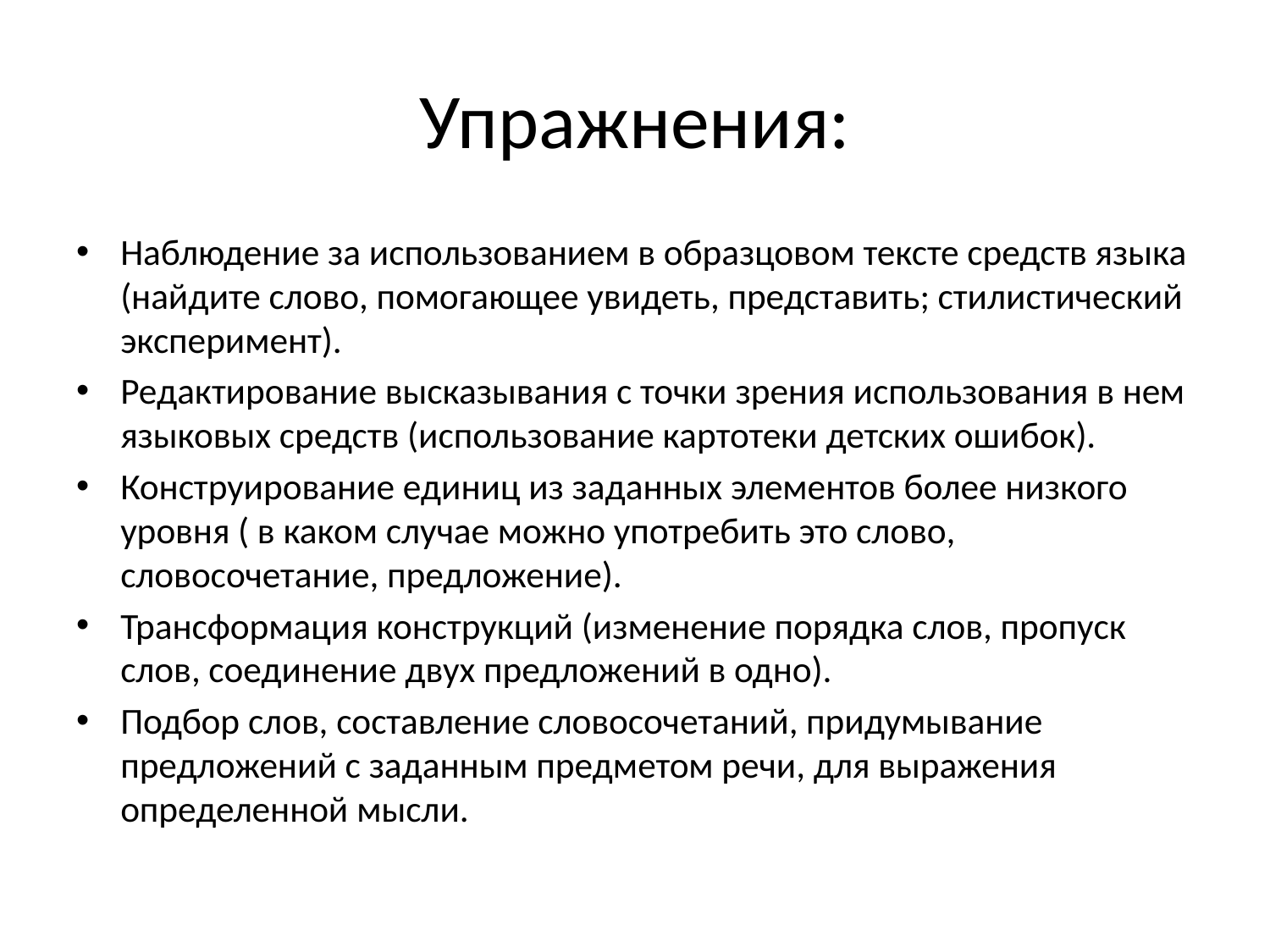

# Упражнения:
Наблюдение за использованием в образцовом тексте средств языка (найдите слово, помогающее увидеть, представить; стилистический эксперимент).
Редактирование высказывания с точки зрения использования в нем языковых средств (использование картотеки детских ошибок).
Конструирование единиц из заданных элементов более низкого уровня ( в каком случае можно употребить это слово, словосочетание, предложение).
Трансформация конструкций (изменение порядка слов, пропуск слов, соединение двух предложений в одно).
Подбор слов, составление словосочетаний, придумывание предложений с заданным предметом речи, для выражения определенной мысли.